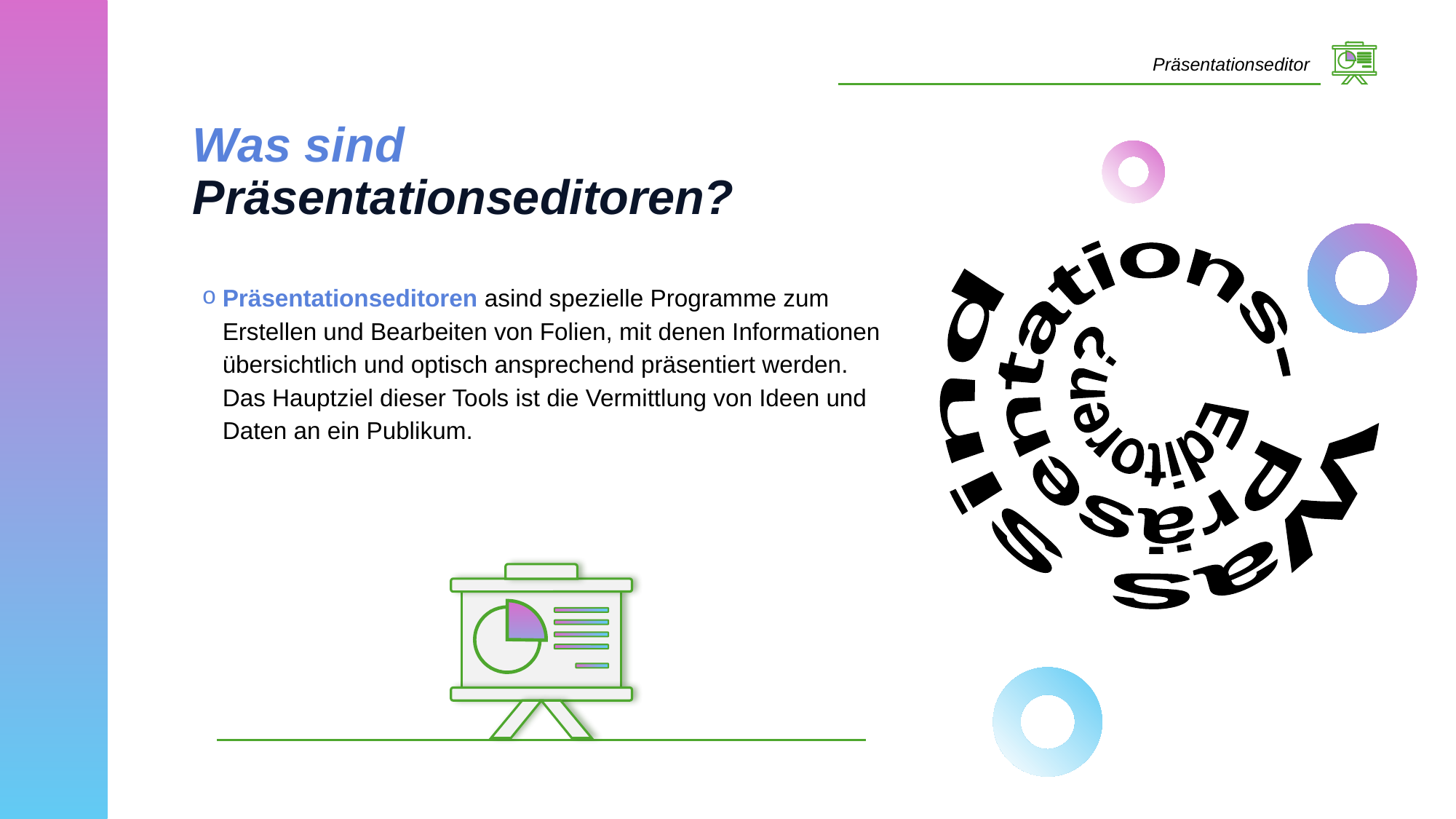

# Was sind Präsentationseditoren?

Was sind
 Präsentations-
Editoren?

Präsentationseditoren asind spezielle Programme zum Erstellen und Bearbeiten von Folien, mit denen Informationen übersichtlich und optisch ansprechend präsentiert werden. Das Hauptziel dieser Tools ist die Vermittlung von Ideen und Daten an ein Publikum.

2